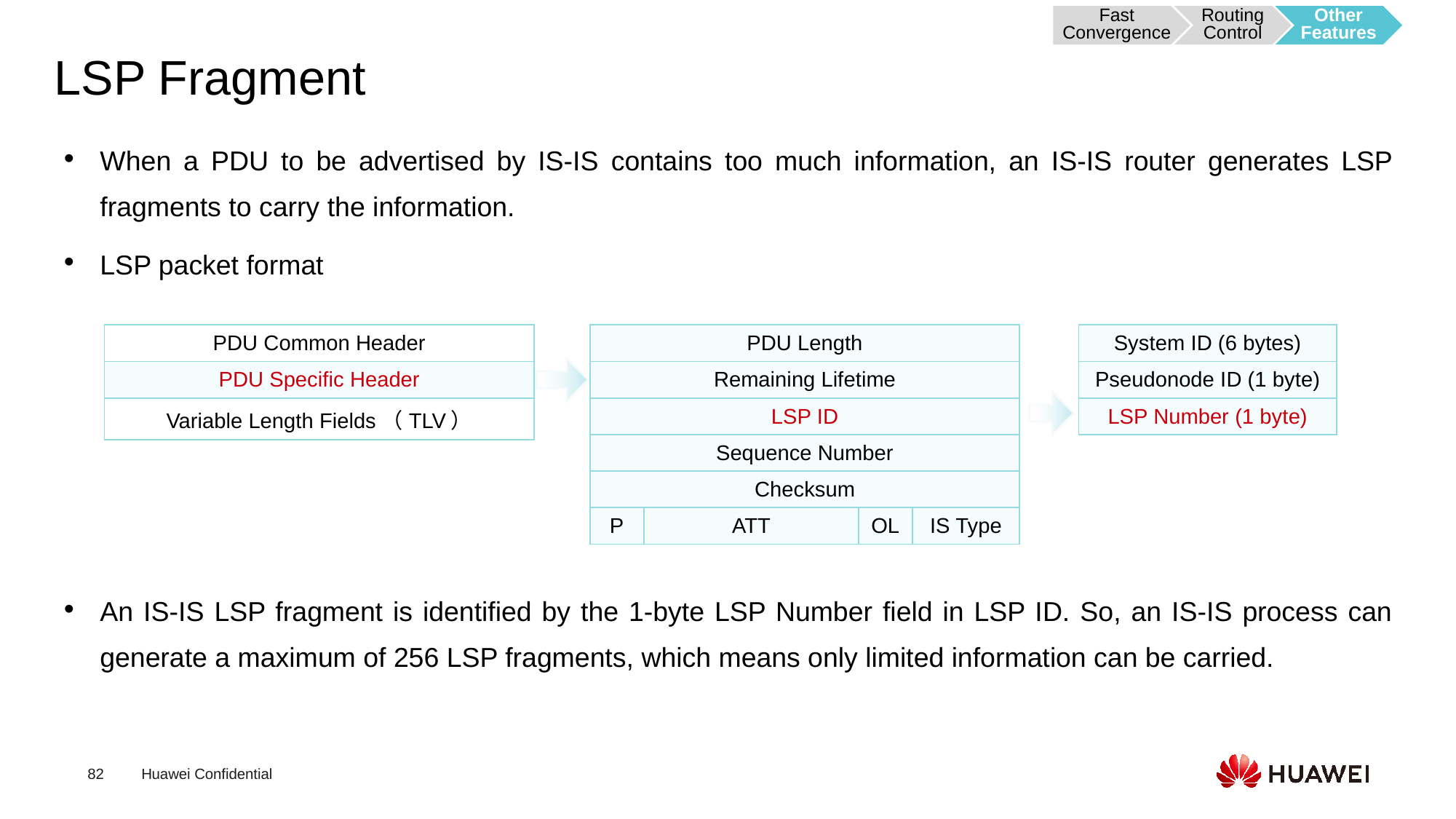

Fast Convergence
Routing Control
Other Features
# LSP Fragment
When a PDU to be advertised by IS-IS contains too much information, an IS-IS router generates LSP fragments to carry the information.
LSP packet format

An IS-IS LSP fragment is identified by the 1-byte LSP Number field in LSP ID. So, an IS-IS process can generate a maximum of 256 LSP fragments, which means only limited information can be carried.

| PDU Common Header |
| --- |
| PDU Specific Header |
| Variable Length Fields（TLV） |
| PDU Length |  |  |  |
| --- | --- | --- | --- |
| Remaining Lifetime |  |  |  |
| LSP ID |  |  |  |
| Sequence Number |  |  |  |
| Checksum |  |  |  |
| P | ATT | OL | IS Type |
| System ID (6 bytes) |
| --- |
| Pseudonode ID (1 byte) |
| LSP Number (1 byte) |